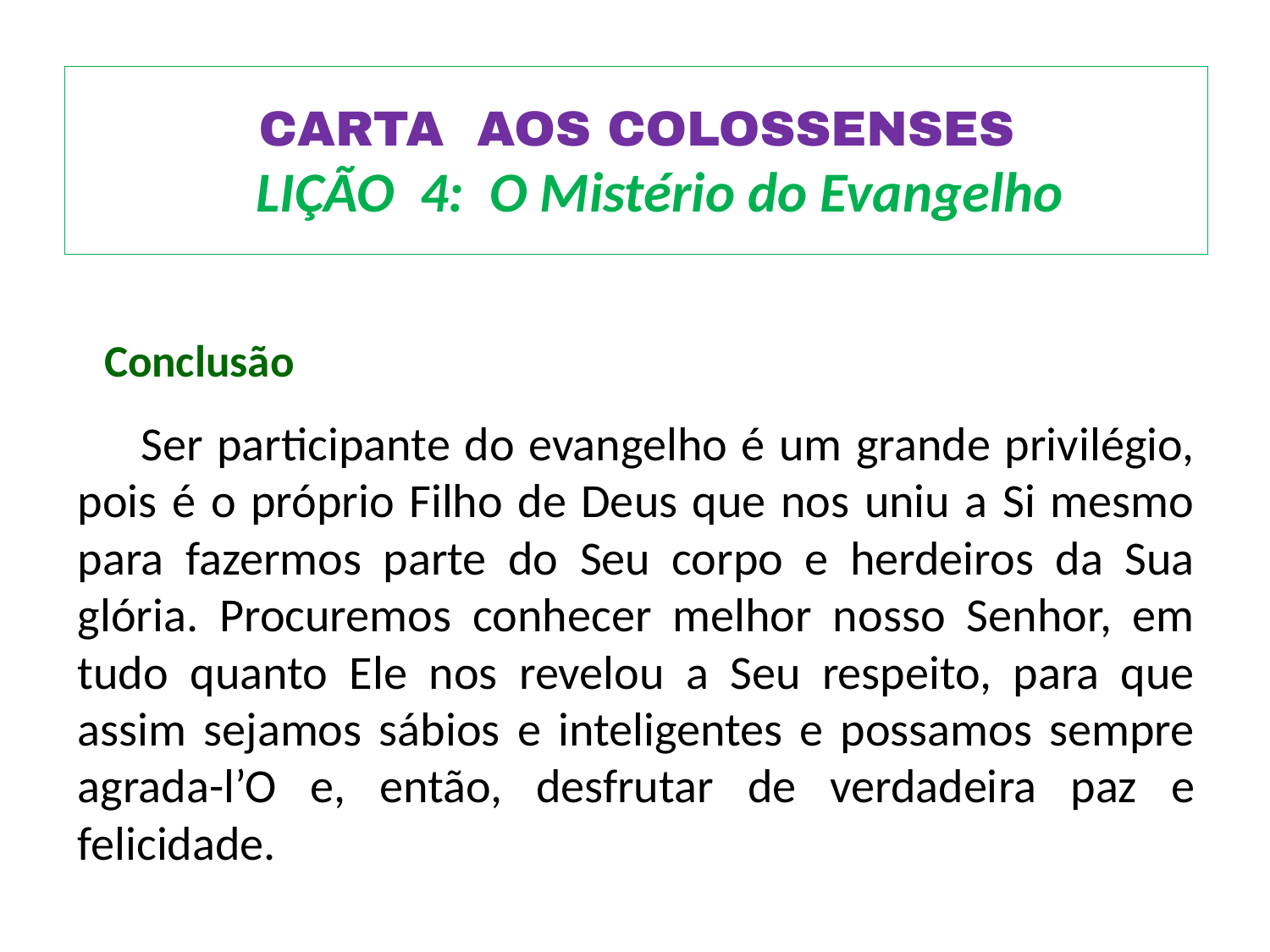

# CARTA  AOS COLOSSENSES LIÇÃO  4:  O Mistério do Evangelho
   Conclusão

	Ser participante do evangelho é um grande privilégio, pois é o próprio Filho de Deus que nos uniu a Si mesmo para fazermos parte do Seu corpo e herdeiros da Sua glória. Procuremos conhecer melhor nosso Senhor, em tudo quanto Ele nos revelou a Seu respeito, para que assim sejamos sábios e inteligentes e possamos sempre agrada-l’O e, então, desfrutar de verdadeira paz e felicidade.